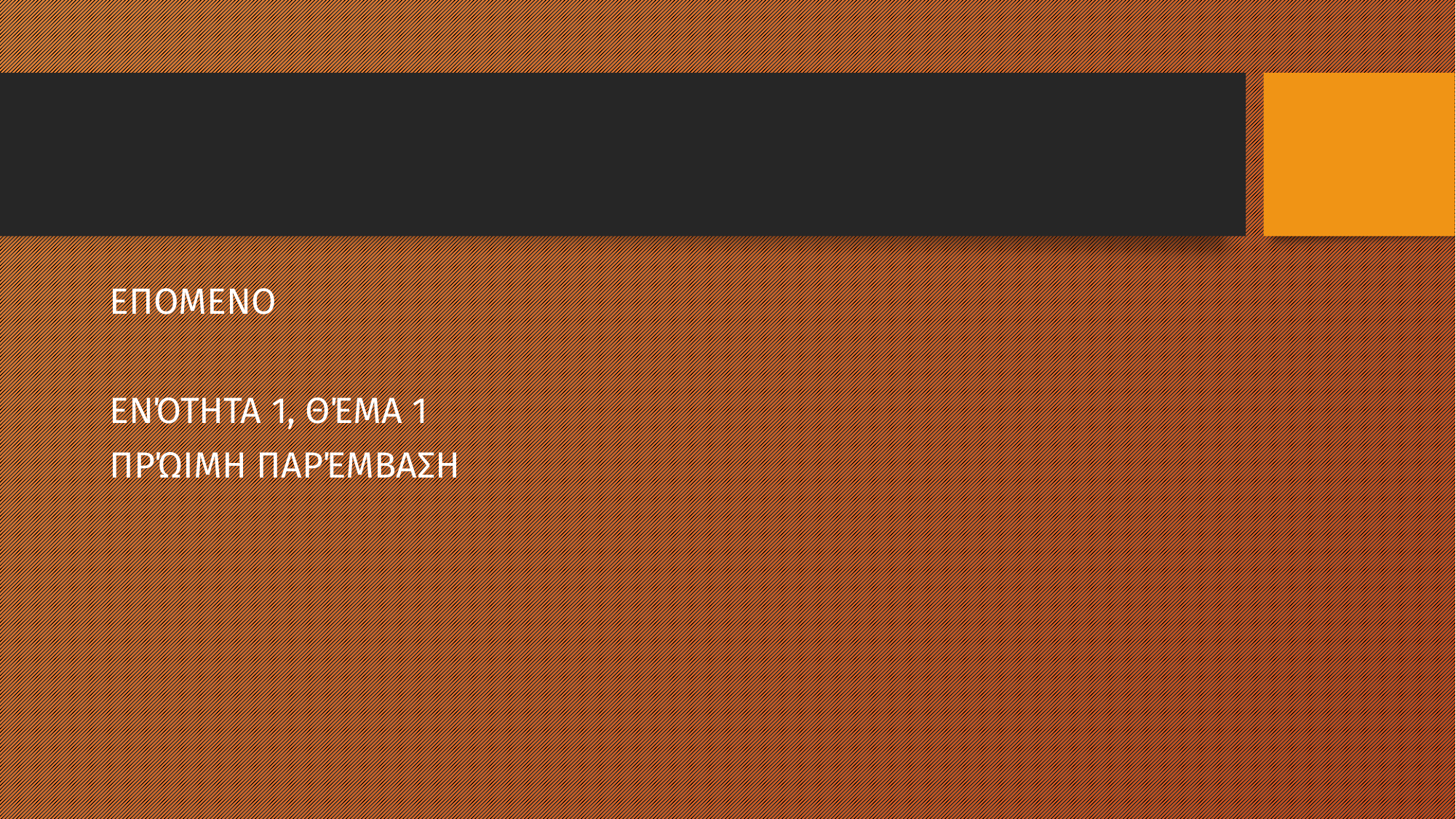

#
ΕΠΟΜΕΝΟ

ΕΝΌΤΗΤΑ 1, ΘΈΜΑ 1
ΠΡΏΙΜΗ ΠΑΡΈΜΒΑΣΗ